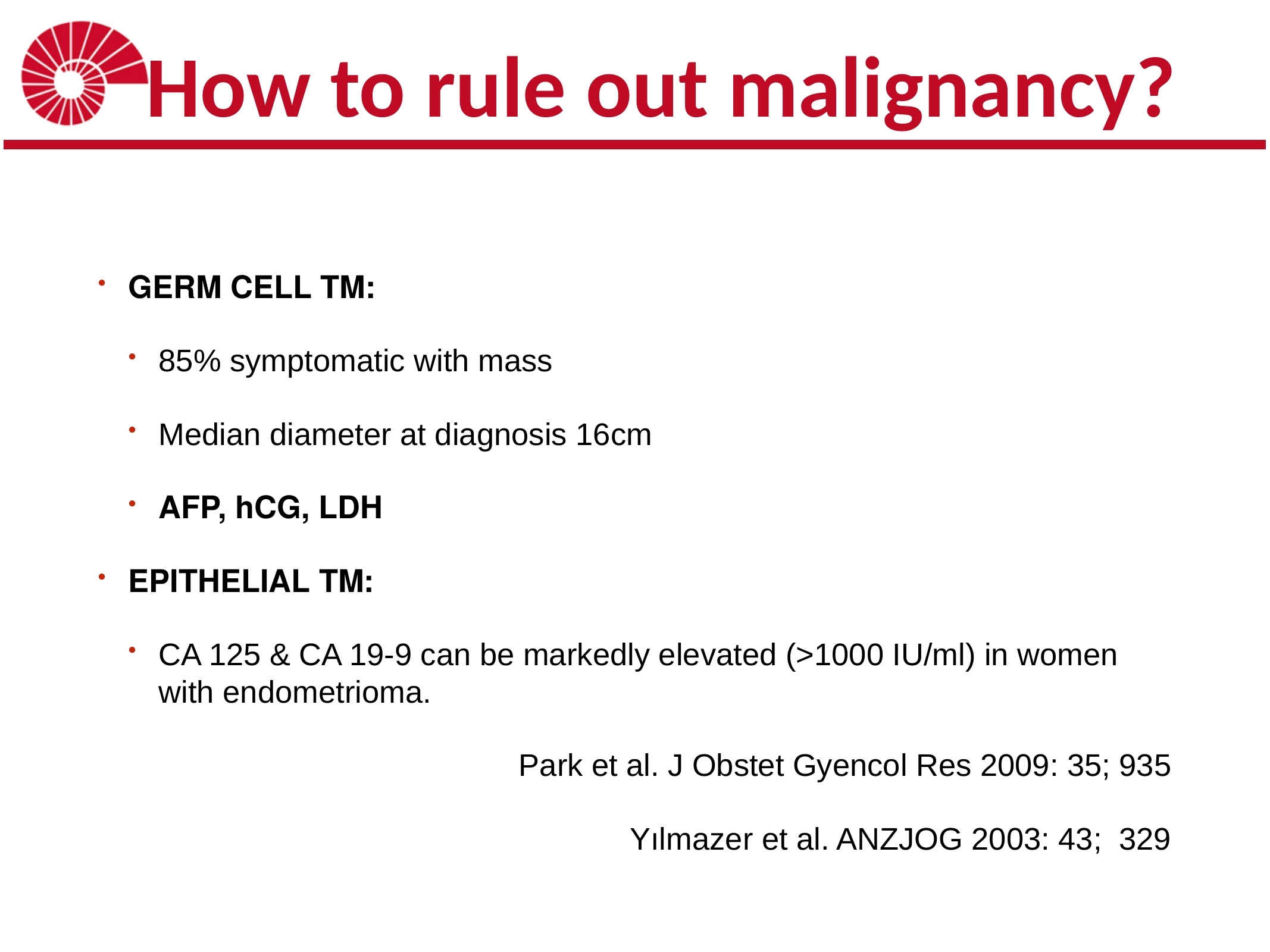

# How to rule out malignancy?
GERM CELL TM:
85% symptomatic with mass
Median diameter at diagnosis 16cm
AFP, hCG, LDH
EPITHELIAL TM:
CA 125 & CA 19-9 can be markedly elevated (>1000 IU/ml) in women with endometrioma.
Park et al. J Obstet Gyencol Res 2009: 35; 935
Yılmazer et al. ANZJOG 2003: 43;  329